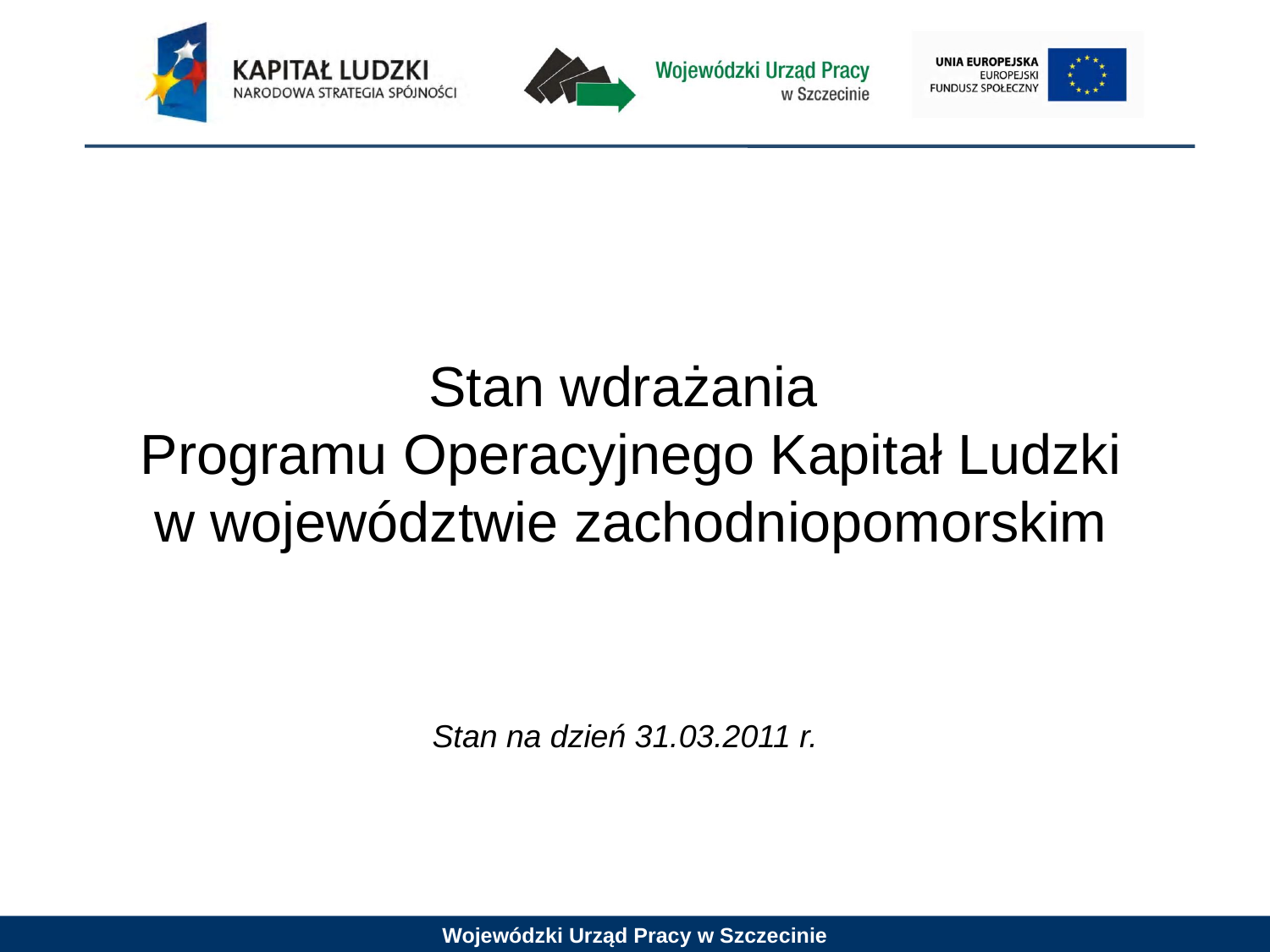

# Stan wdrażania Programu Operacyjnego Kapitał Ludzki w województwie zachodniopomorskim Stan na dzień 31.03.2011 r.